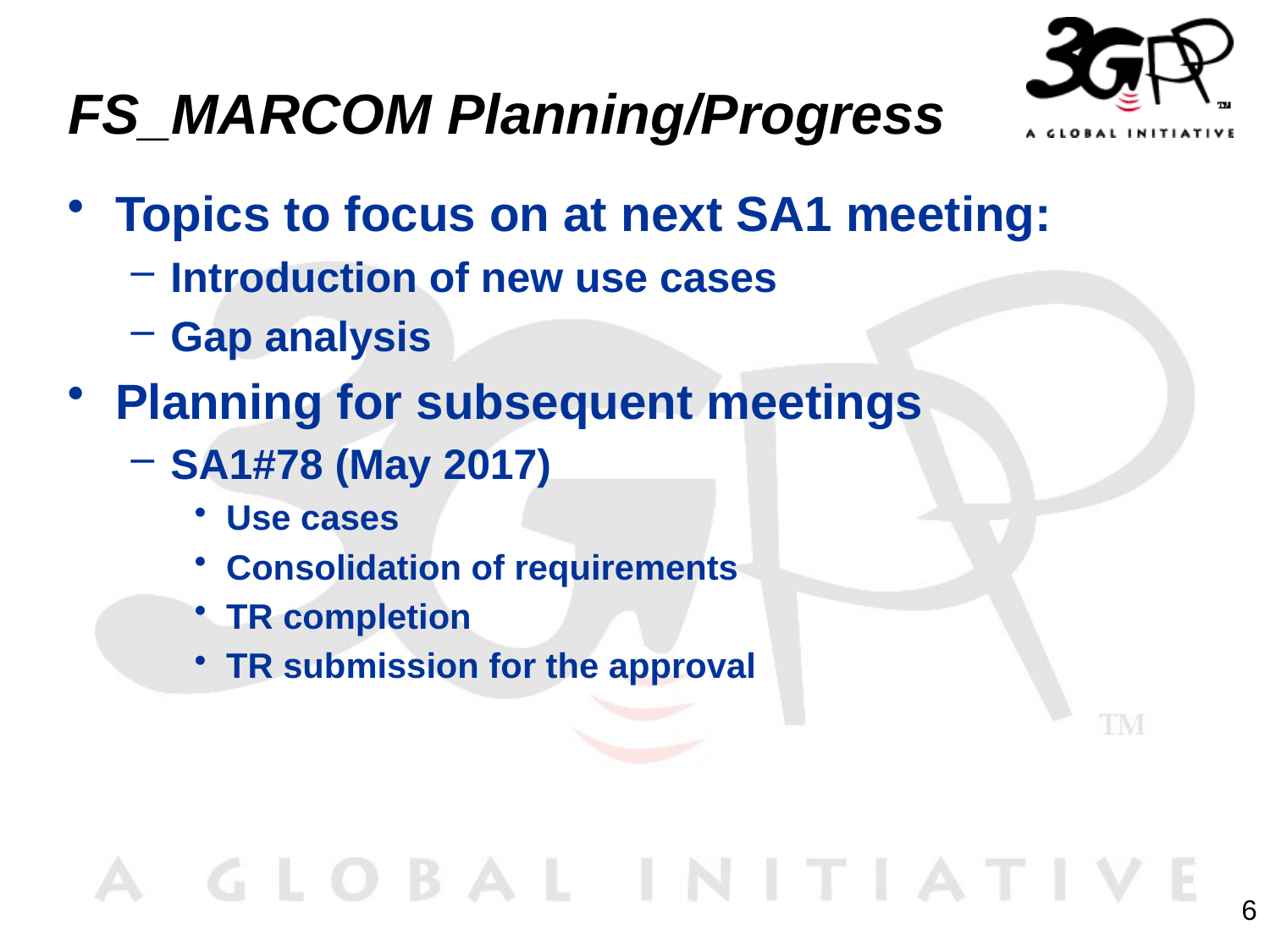

# FS_MARCOM Planning/Progress
Topics to focus on at next SA1 meeting:
Introduction of new use cases
Gap analysis
Planning for subsequent meetings
SA1#78 (May 2017)
Use cases
Consolidation of requirements
TR completion
TR submission for the approval
6